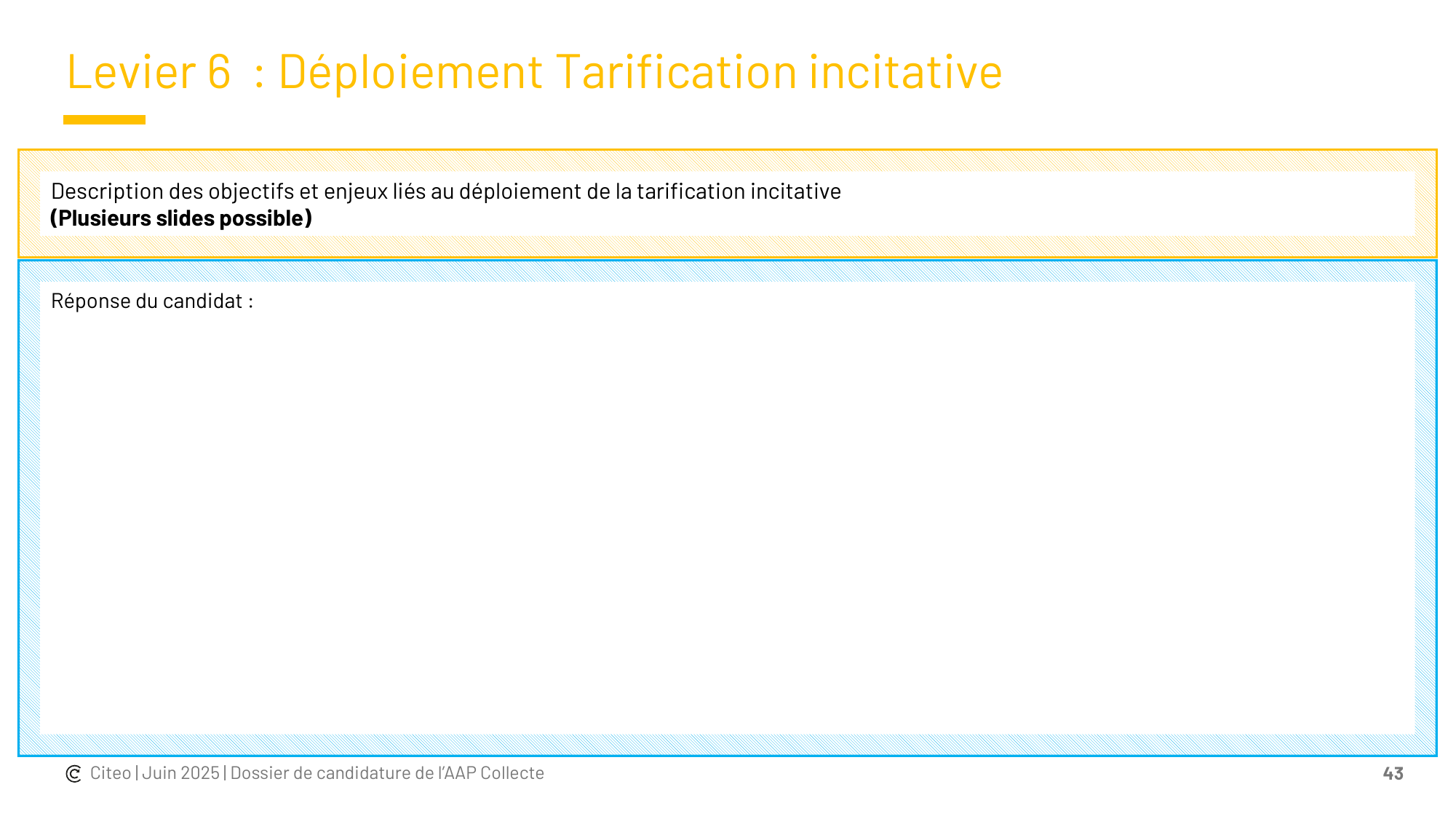

# Levier 6  : Déploiement Tarification incitative

Description des objectifs et enjeux liés au déploiement de la tarification incitative
(Plusieurs slides possible)

Réponse du candidat :

Citeo | Juin 2025 | Dossier de candidature de l’AAP Collecte
43